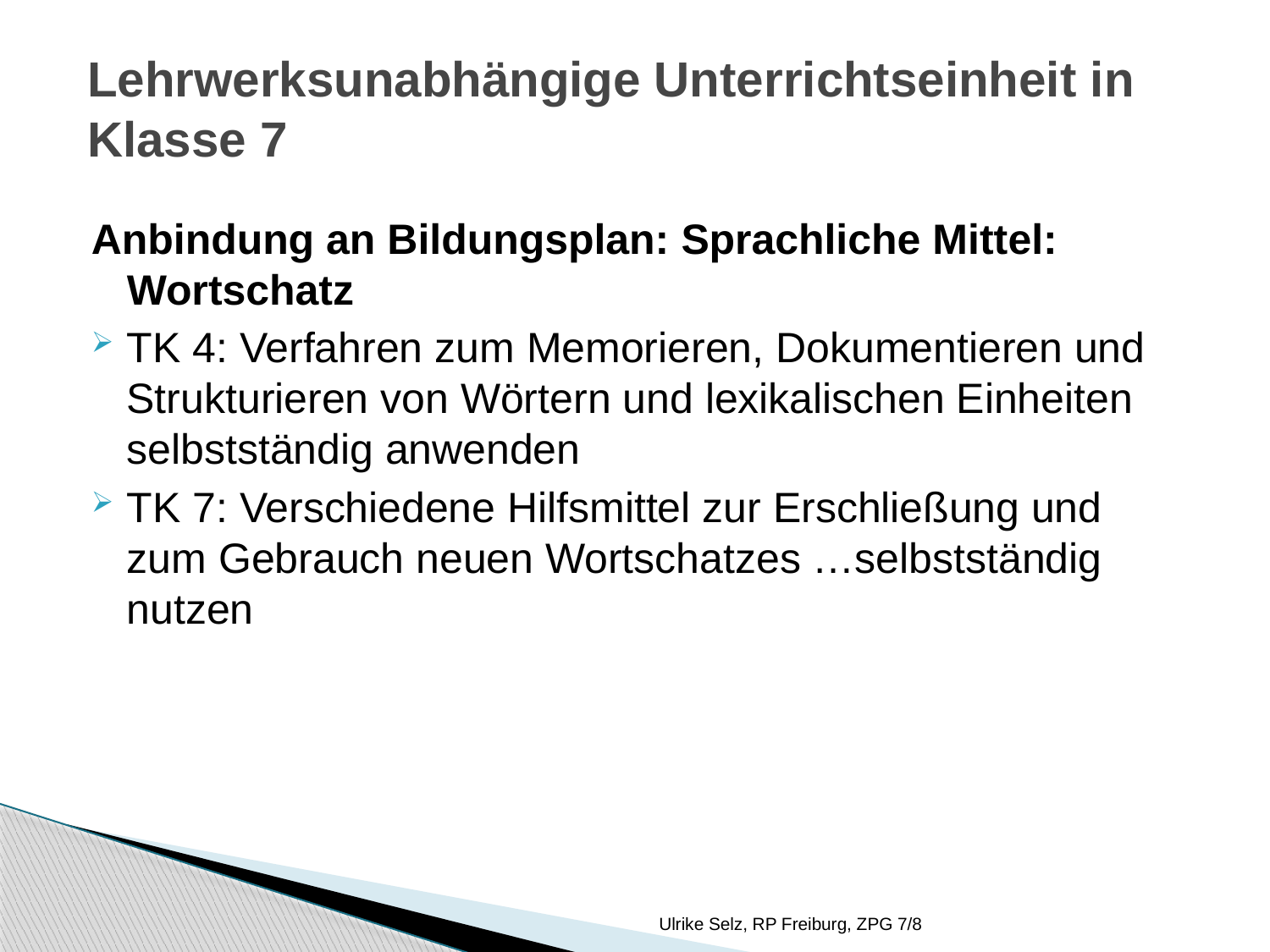

# Lehrwerksunabhängige Unterrichtseinheit in Klasse 7
Anbindung an Bildungsplan: Sprachliche Mittel: Wortschatz
TK 4: Verfahren zum Memorieren, Dokumentieren und Strukturieren von Wörtern und lexikalischen Einheiten selbstständig anwenden
TK 7: Verschiedene Hilfsmittel zur Erschließung und zum Gebrauch neuen Wortschatzes …selbstständig nutzen
Ulrike Selz, RP Freiburg, ZPG 7/8